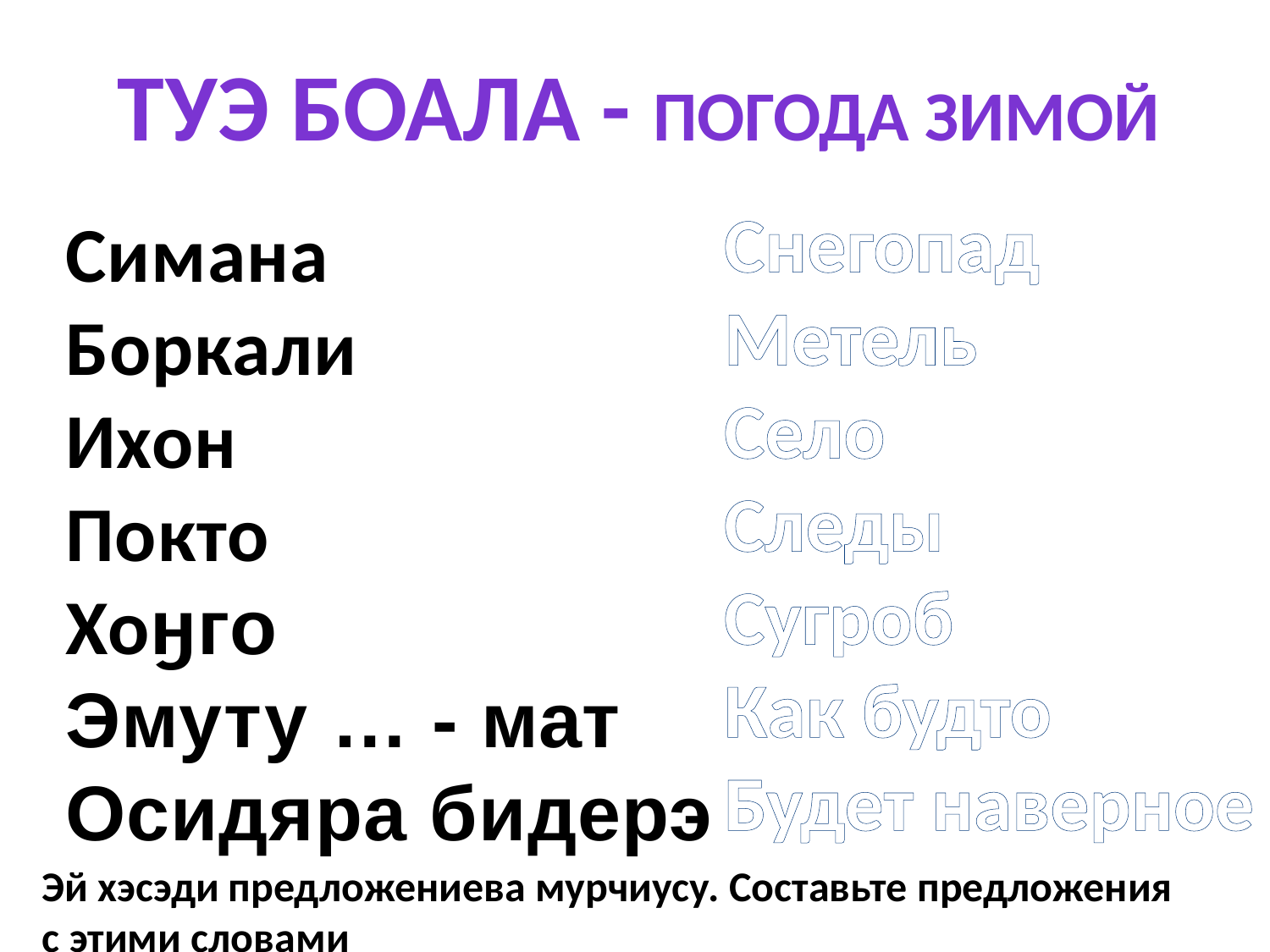

Туэ боала - погода зимой
Снегопад
Метель
Село
Следы
Сугроб
Как будто
Будет наверное

Симана
Боркали
Ихон
Покто
Хоӈго
Эмуту … - мат
Осидяра бидерэ

Эй хэсэди предложениева мурчиусу. Составьте предложения с этими словами